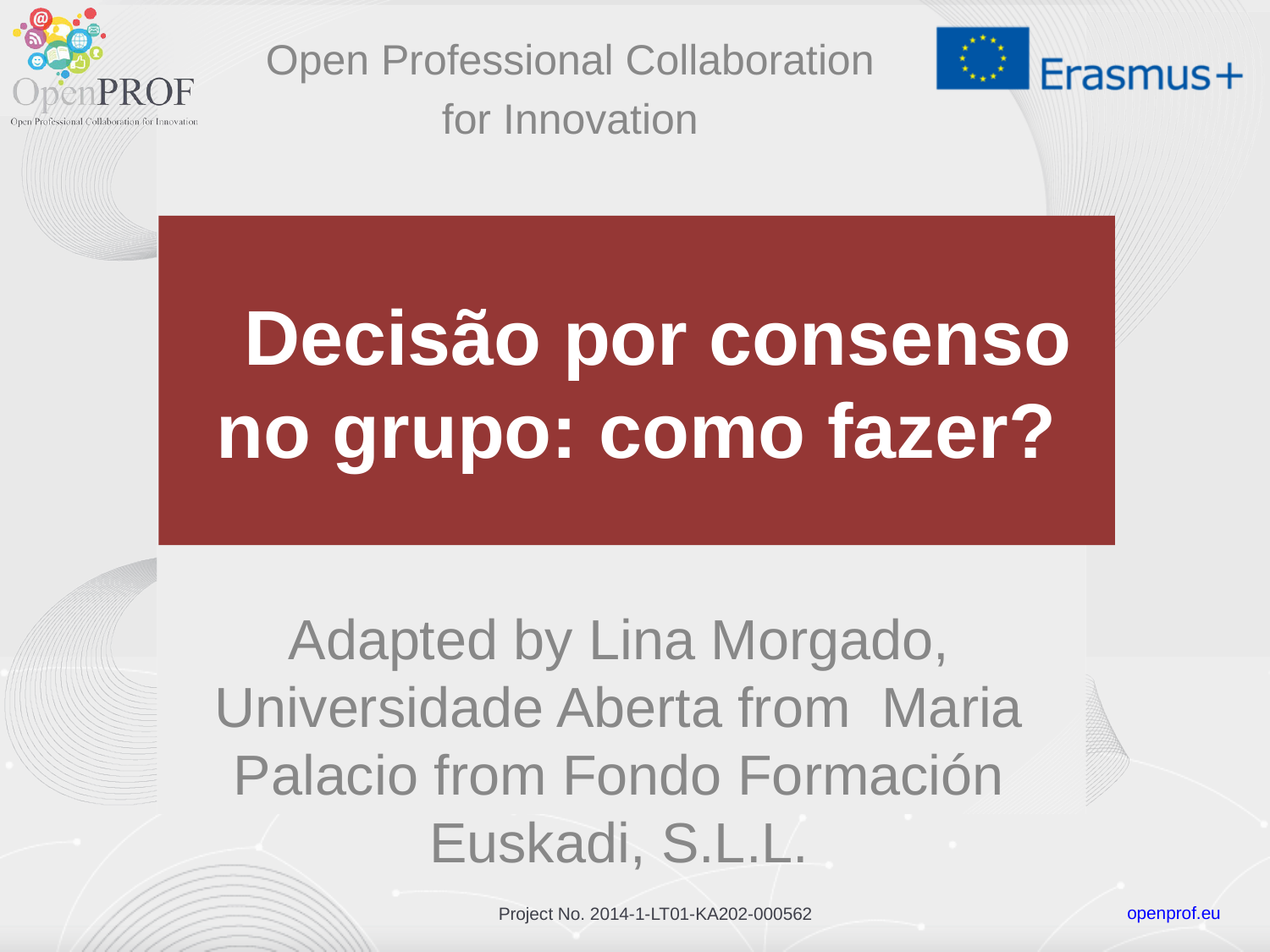

Open Professional Collaboration
for Innovation
# Decisão por consenso no grupo: como fazer?
Adapted by Lina Morgado, Universidade Aberta from  Maria Palacio from Fondo Formación Euskadi, S.L.L.